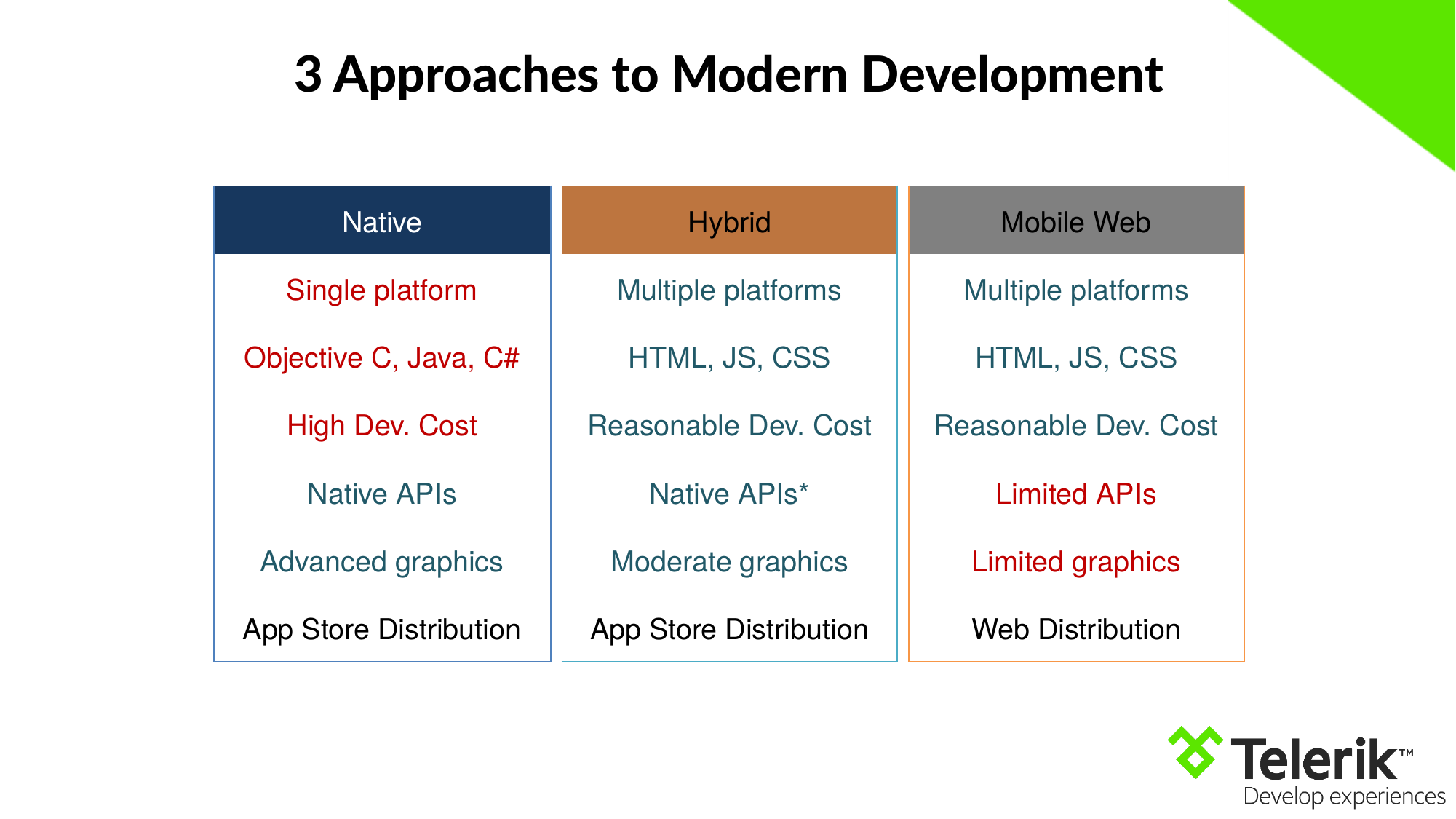

# 3 Approaches to Modern Development
| Native |
| --- |
| Single platform |
| Objective C, Java, C# |
| High Dev. Cost |
| Native APIs |
| Advanced graphics |
| App Store Distribution |
| Hybrid |
| --- |
| Multiple platforms |
| HTML, JS, CSS |
| Reasonable Dev. Cost |
| Native APIs\* |
| Moderate graphics |
| App Store Distribution |
| Mobile Web |
| --- |
| Multiple platforms |
| HTML, JS, CSS |
| Reasonable Dev. Cost |
| Limited APIs |
| Limited graphics |
| Web Distribution |